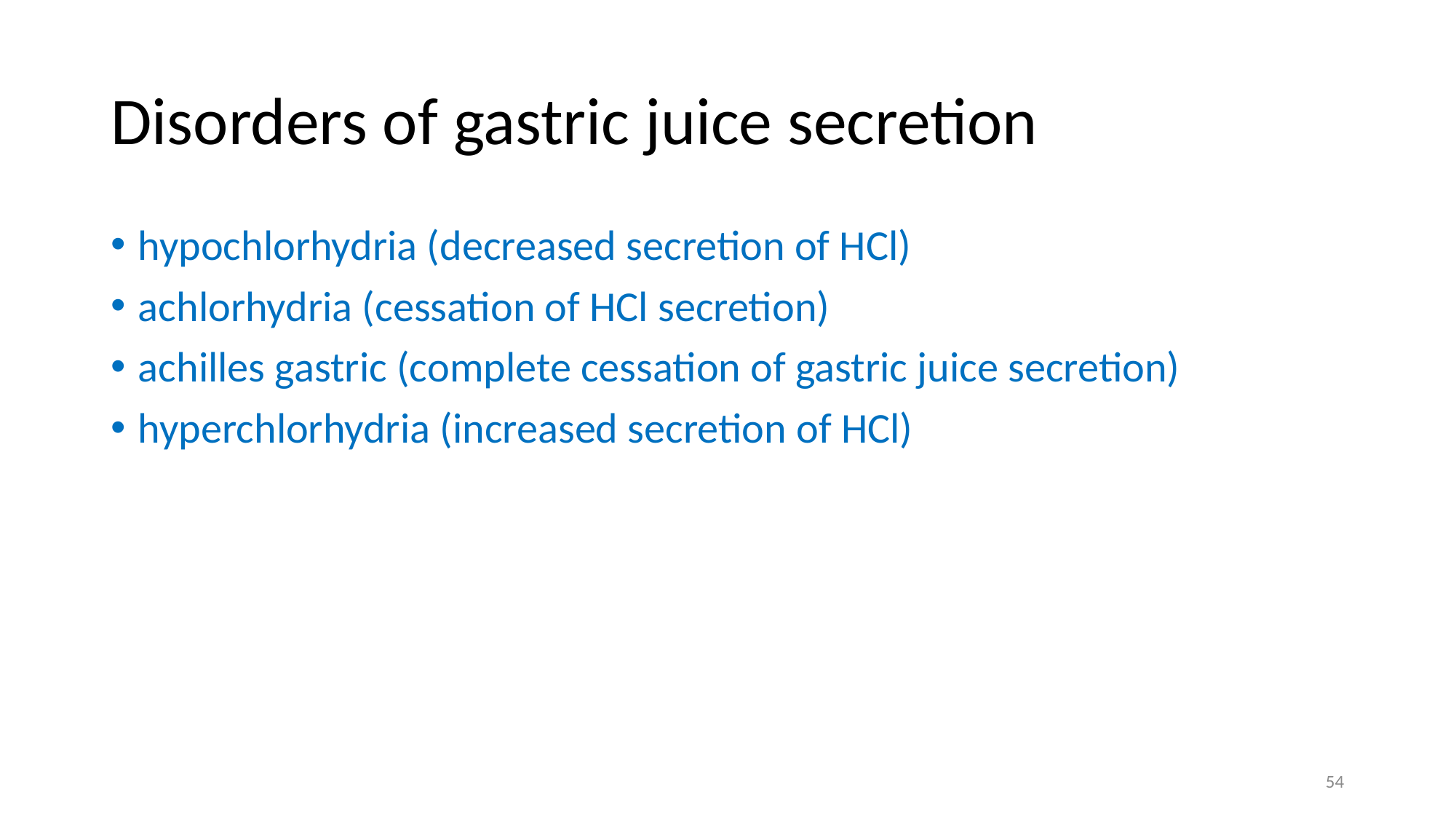

# Disorders of gastric juice secretion
hypochlorhydria (decreased secretion of HCl)
achlorhydria (cessation of HCl secretion)
achilles gastric (complete cessation of gastric juice secretion)
hyperchlorhydria (increased secretion of HCl)
54